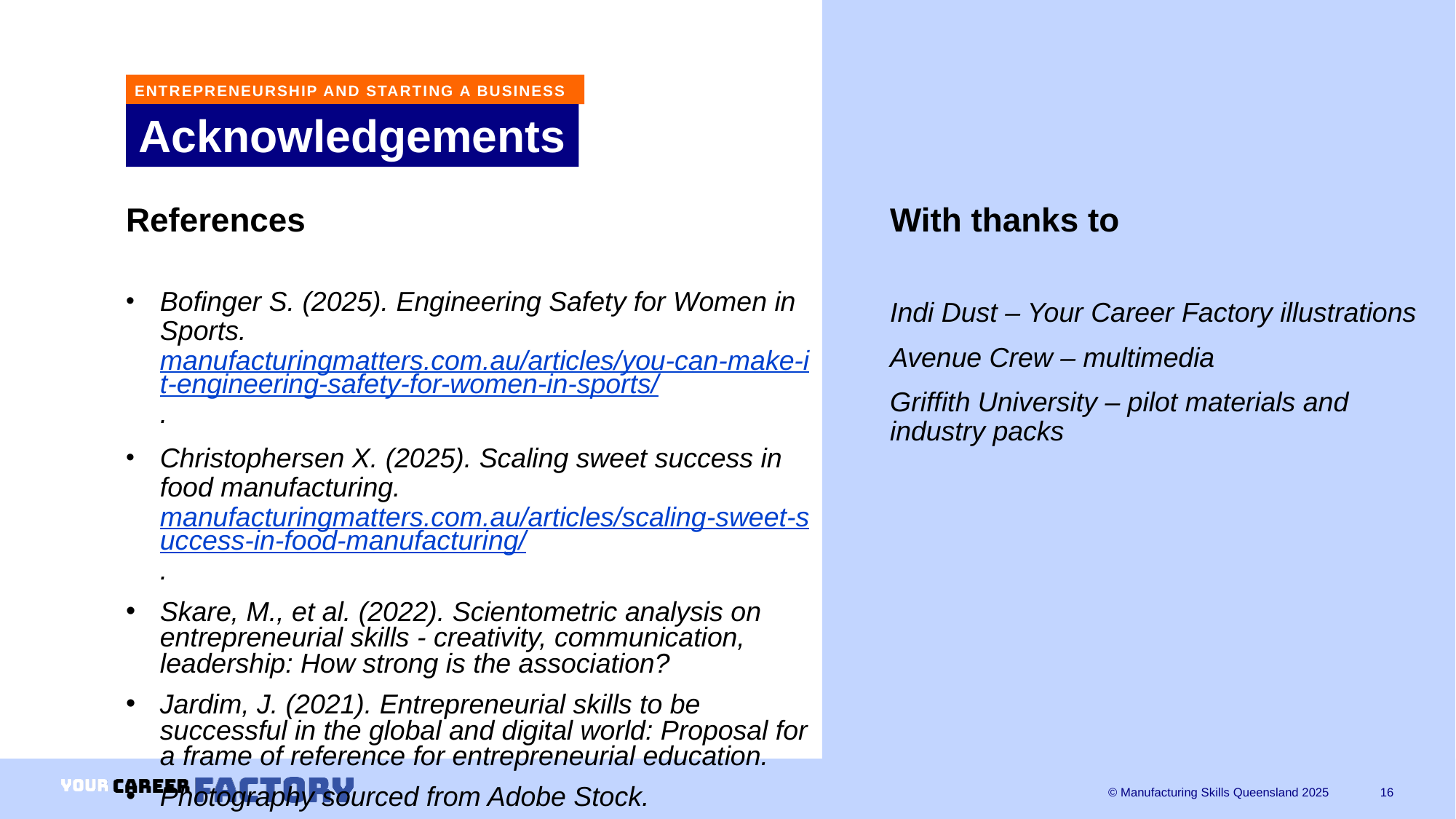

ENTREPRENEURSHIP AND STARTING A BUSINESS
# Acknowledgements
With thanks to

Indi Dust – Your Career Factory illustrations
Avenue Crew – multimedia
Griffith University – pilot materials and industry packs
References
Bofinger S. (2025). Engineering Safety for Women in Sports. manufacturingmatters.com.au/articles/you-can-make-it-engineering-safety-for-women-in-sports/.
Christophersen X. (2025). Scaling sweet success in food manufacturing. manufacturingmatters.com.au/articles/scaling-sweet-success-in-food-manufacturing/.
Skare, M., et al. (2022). Scientometric analysis on entrepreneurial skills - creativity, communication, leadership: How strong is the association?
Jardim, J. (2021). Entrepreneurial skills to be successful in the global and digital world: Proposal for a frame of reference for entrepreneurial education.
Photography sourced from Adobe Stock.